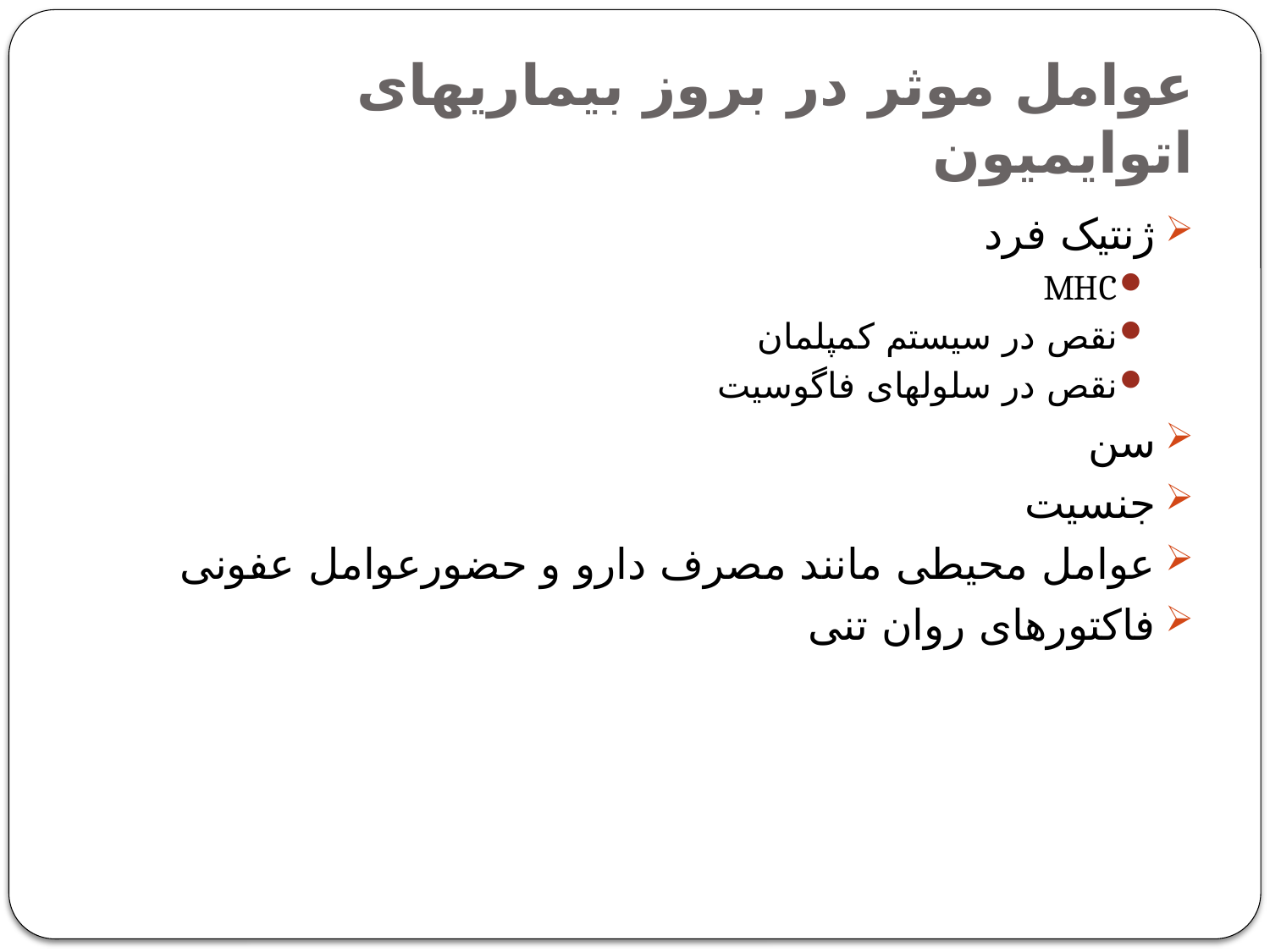

# عوامل موثر در بروز بیماریهای اتوایمیون
ژنتیک فرد
MHC
نقص در سیستم کمپلمان
نقص در سلولهای فاگوسیت
سن
جنسیت
عوامل محیطی مانند مصرف دارو و حضورعوامل عفونی
فاکتورهای روان تنی